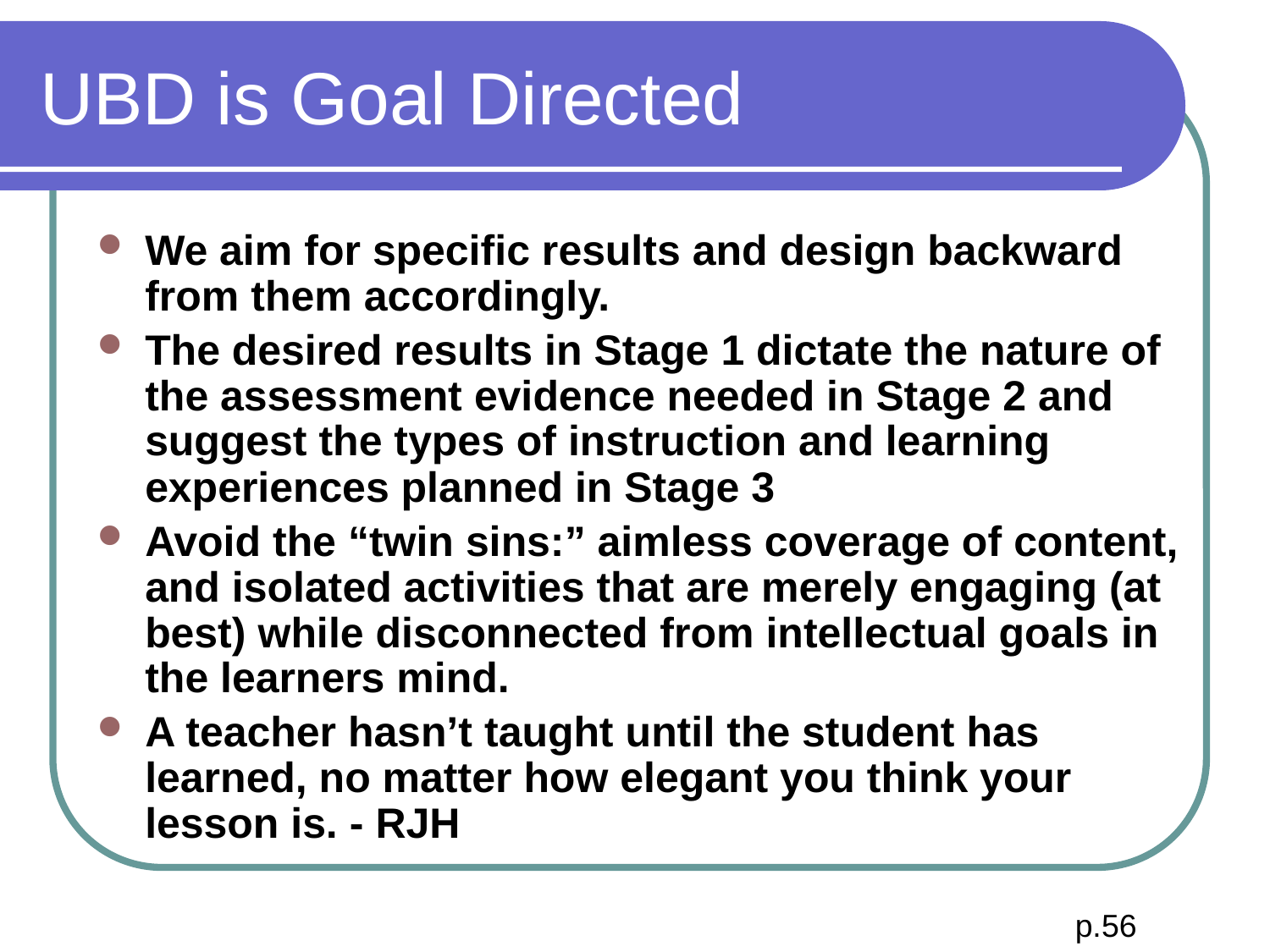

# UBD is Goal Directed
We aim for specific results and design backward from them accordingly.
The desired results in Stage 1 dictate the nature of the assessment evidence needed in Stage 2 and suggest the types of instruction and learning experiences planned in Stage 3
Avoid the “twin sins:” aimless coverage of content, and isolated activities that are merely engaging (at best) while disconnected from intellectual goals in the learners mind.
A teacher hasn’t taught until the student has learned, no matter how elegant you think your lesson is. - RJH
p.56